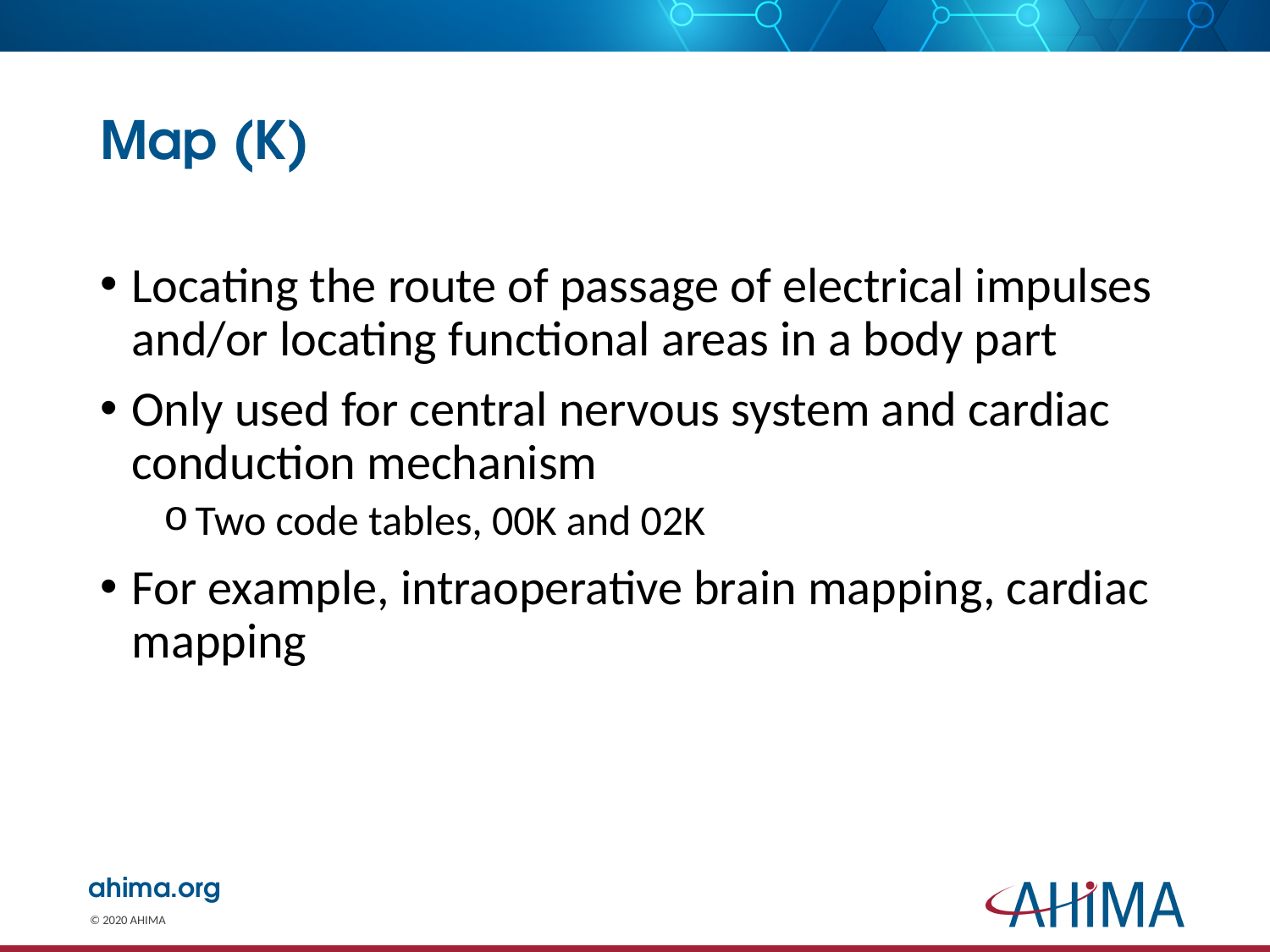

# Map (K)
Locating the route of passage of electrical impulses and/or locating functional areas in a body part
Only used for central nervous system and cardiac conduction mechanism
Two code tables, 00K and 02K
For example, intraoperative brain mapping, cardiac mapping